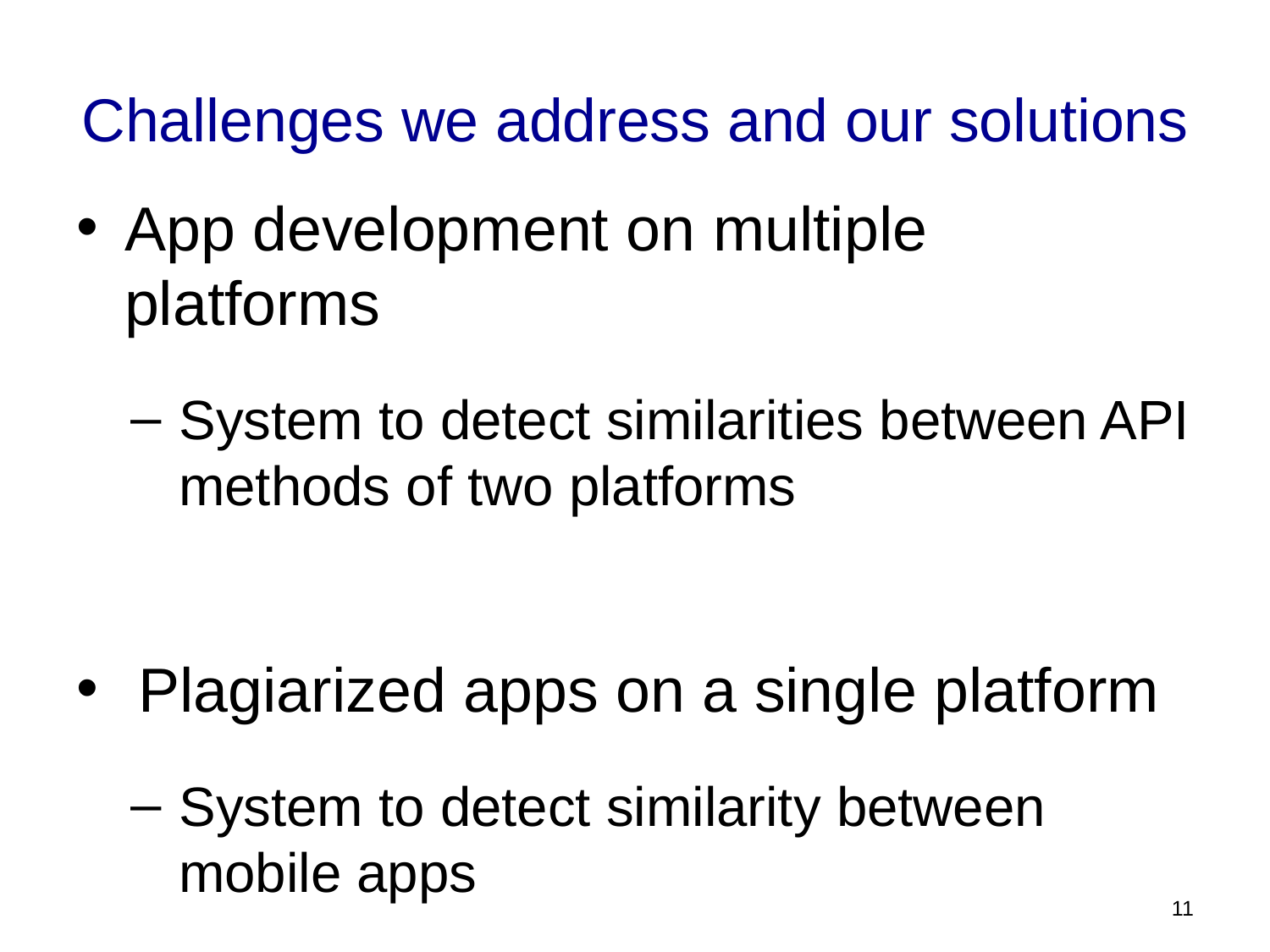

# Challenges we address and our solutions
App development on multiple platforms
System to detect similarities between API methods of two platforms

Plagiarized apps on a single platform
System to detect similarity between mobile apps
11